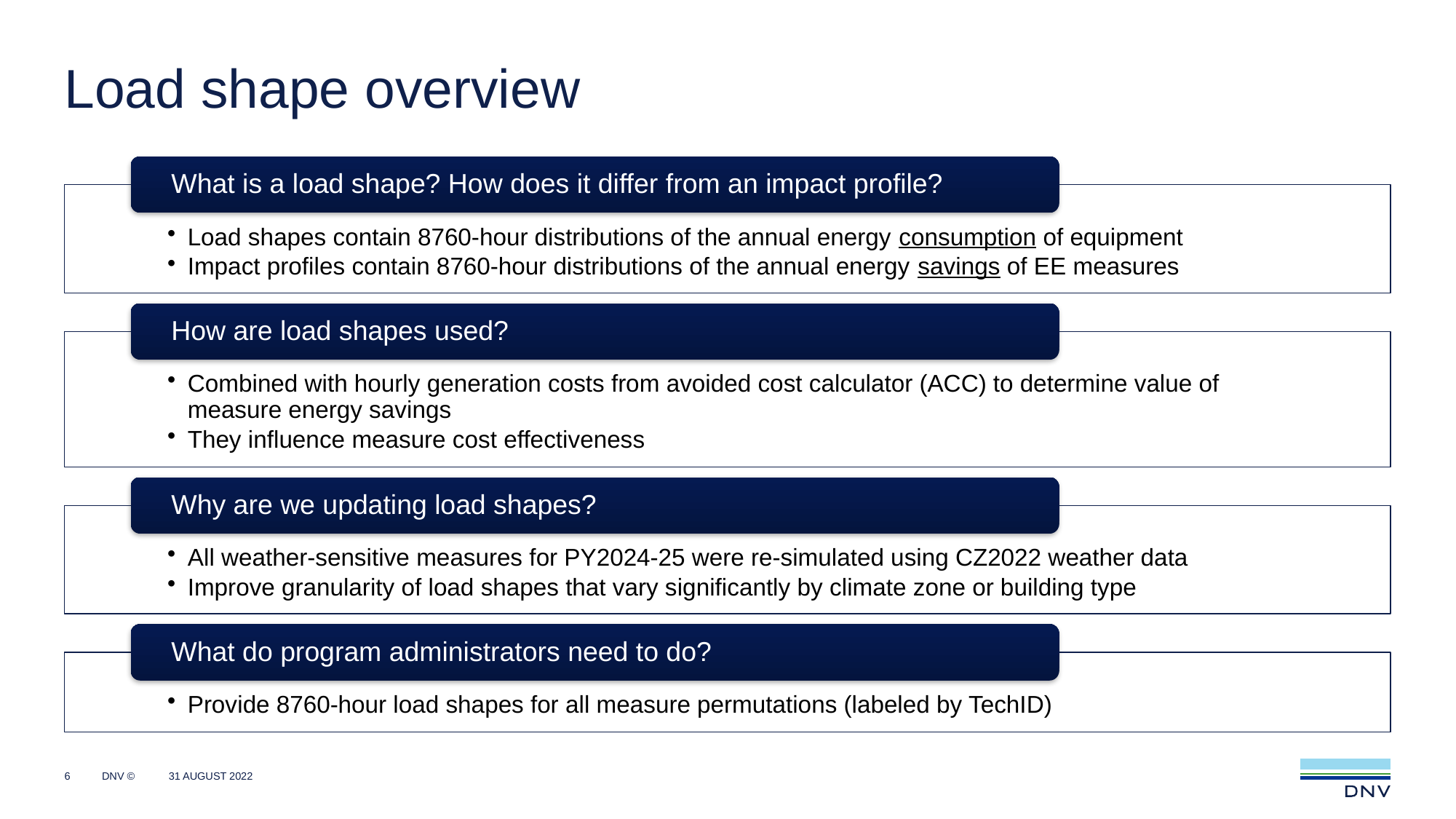

# Load shape overview
Load shapes contain 8760-hour distributions of the annual energy consumption of equipment
Impact profiles contain 8760-hour distributions of the annual energy savings of EE measures
What is a load shape? How does it differ from an impact profile?
Combined with hourly generation costs from avoided cost calculator (ACC) to determine value of measure energy savings
They influence measure cost effectiveness
How are load shapes used?
All weather-sensitive measures for PY2024-25 were re-simulated using CZ2022 weather data
Improve granularity of load shapes that vary significantly by climate zone or building type
Why are we updating load shapes?
Provide 8760-hour load shapes for all measure permutations (labeled by TechID)
What do program administrators need to do?
6